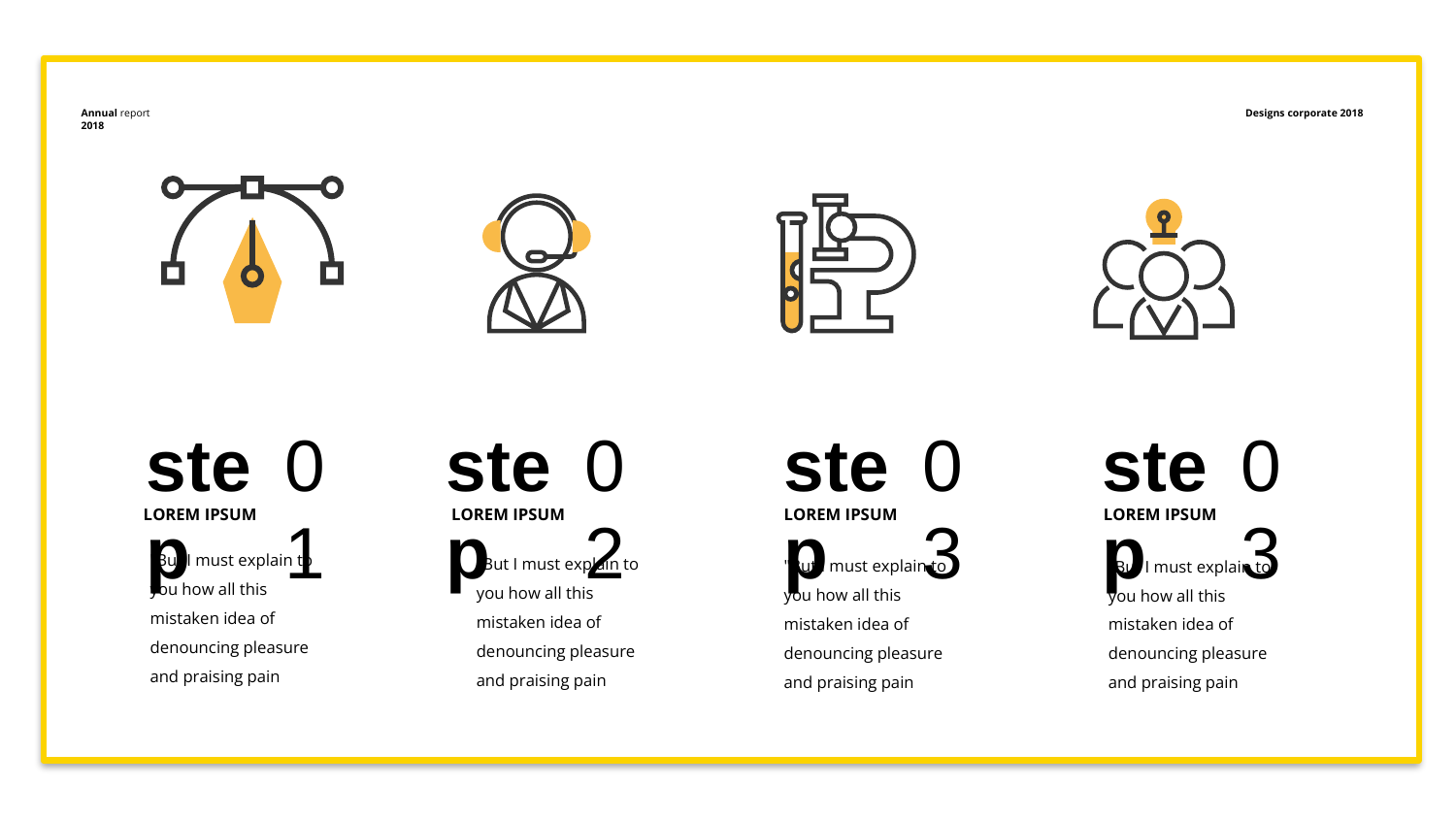

Designs corporate 2018
Annual report
2018

step
01
step
02
step
03
step
03
LOREM IPSUM
LOREM IPSUM
LOREM IPSUM
LOREM IPSUM
"But I must explain to you how all this mistaken idea of denouncing pleasure and praising pain
"But I must explain to you how all this mistaken idea of denouncing pleasure and praising pain
"But I must explain to you how all this mistaken idea of denouncing pleasure and praising pain
"But I must explain to you how all this mistaken idea of denouncing pleasure and praising pain